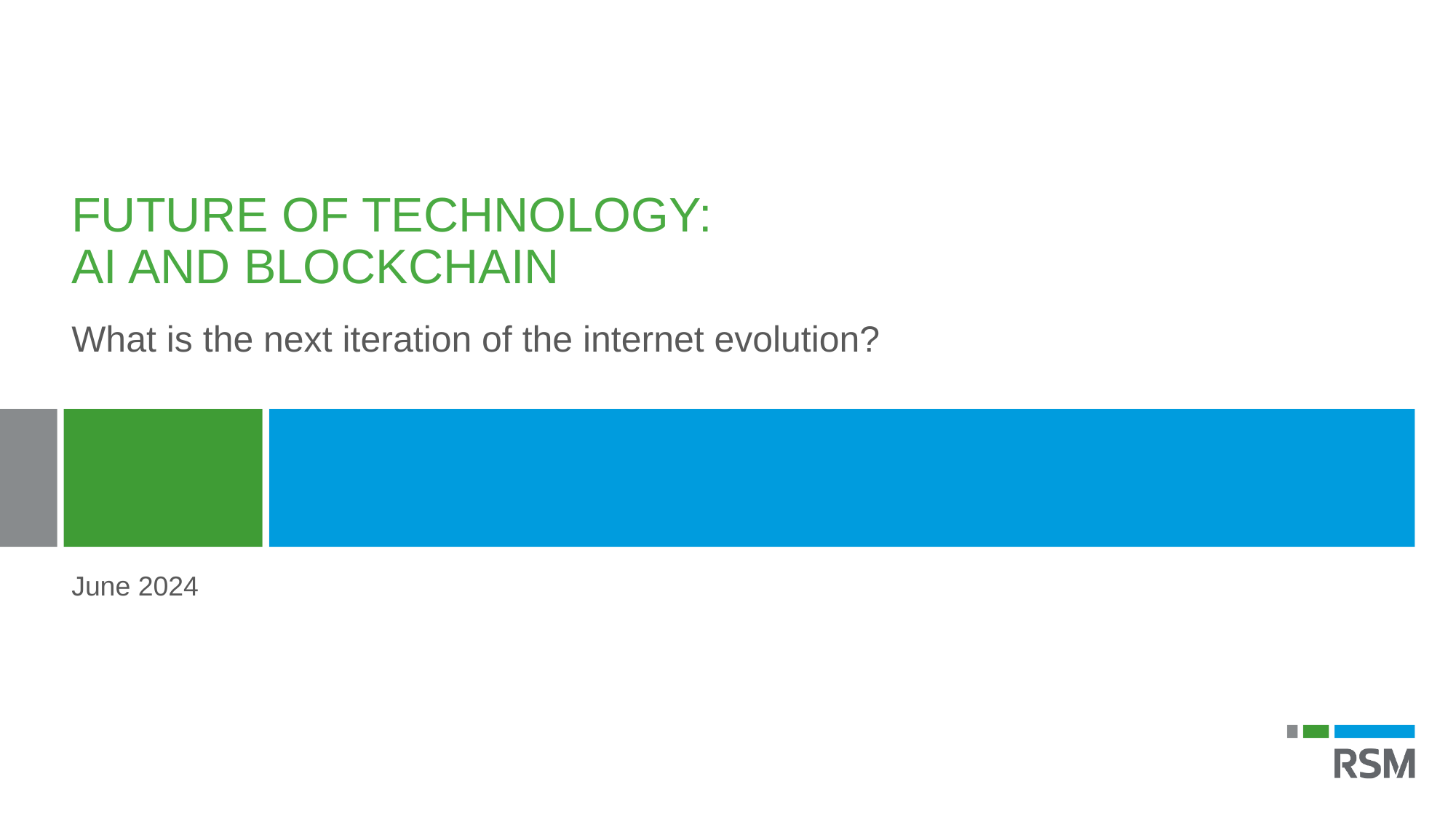

# Future of technology: AI and blockchain
What is the next iteration of the internet evolution?
June 2024